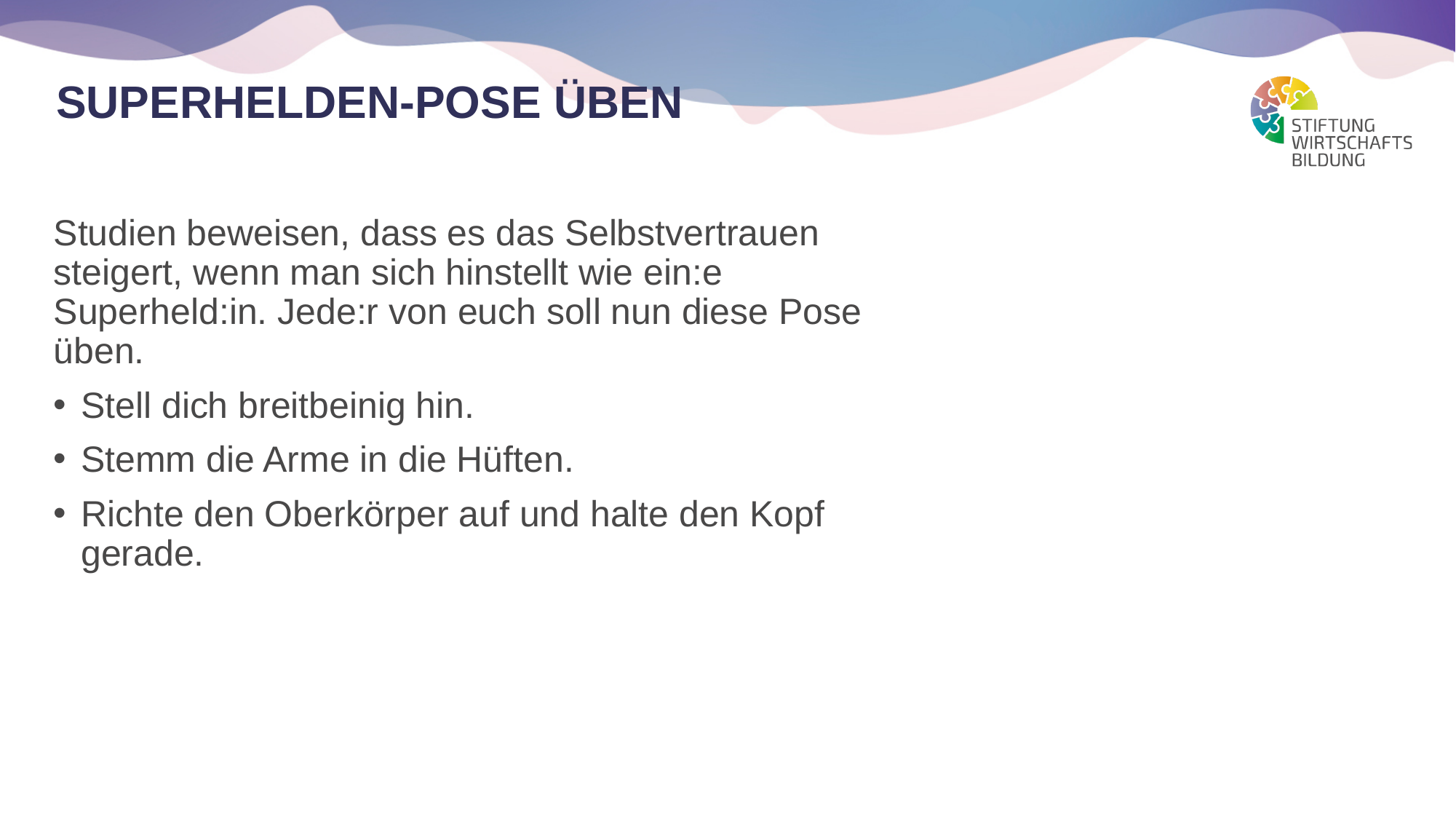

# Superhelden-Pose üben
Studien beweisen, dass es das Selbstvertrauen steigert, wenn man sich hinstellt wie ein:e Superheld:in. Jede:r von euch soll nun diese Pose üben.
Stell dich breitbeinig hin.
Stemm die Arme in die Hüften.
Richte den Oberkörper auf und halte den Kopf gerade.